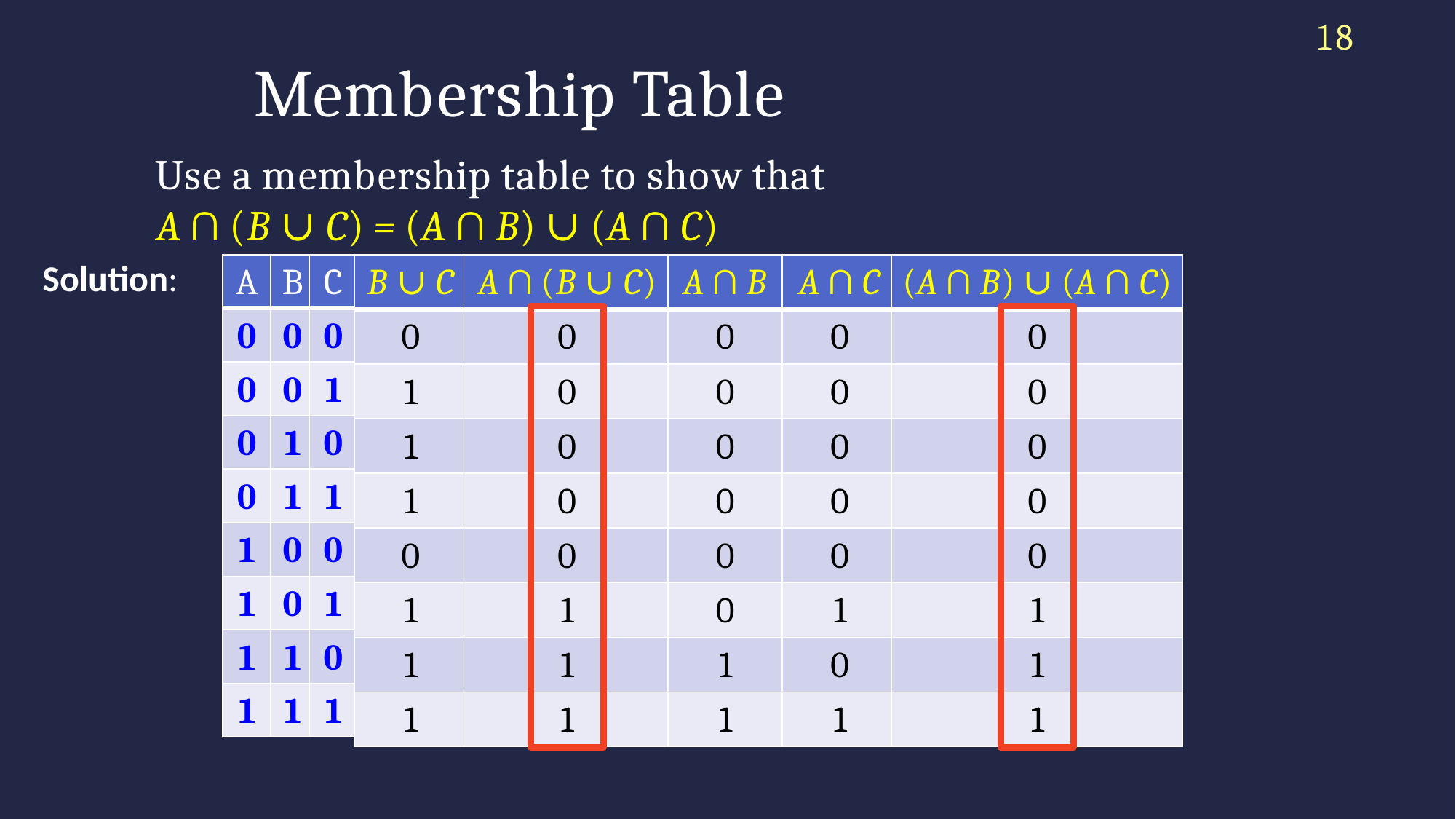

18
# Membership Table
Use a membership table to show that
A ∩ (B ∪ C) = (A ∩ B) ∪ (A ∩ C)
Solution:
| A | B | C |
| --- | --- | --- |
| 0 | 0 | 0 |
| 0 | 0 | 1 |
| 0 | 1 | 0 |
| 0 | 1 | 1 |
| 1 | 0 | 0 |
| 1 | 0 | 1 |
| 1 | 1 | 0 |
| 1 | 1 | 1 |
| B ∪ C |
| --- |
| 0 |
| 1 |
| 1 |
| 1 |
| 0 |
| 1 |
| 1 |
| 1 |
| A ∩ (B ∪ C) |
| --- |
| 0 |
| 0 |
| 0 |
| 0 |
| 0 |
| 1 |
| 1 |
| 1 |
| A ∩ B |
| --- |
| 0 |
| 0 |
| 0 |
| 0 |
| 0 |
| 0 |
| 1 |
| 1 |
| A ∩ C |
| --- |
| 0 |
| 0 |
| 0 |
| 0 |
| 0 |
| 1 |
| 0 |
| 1 |
| (A ∩ B) ∪ (A ∩ C) |
| --- |
| 0 |
| 0 |
| 0 |
| 0 |
| 0 |
| 1 |
| 1 |
| 1 |